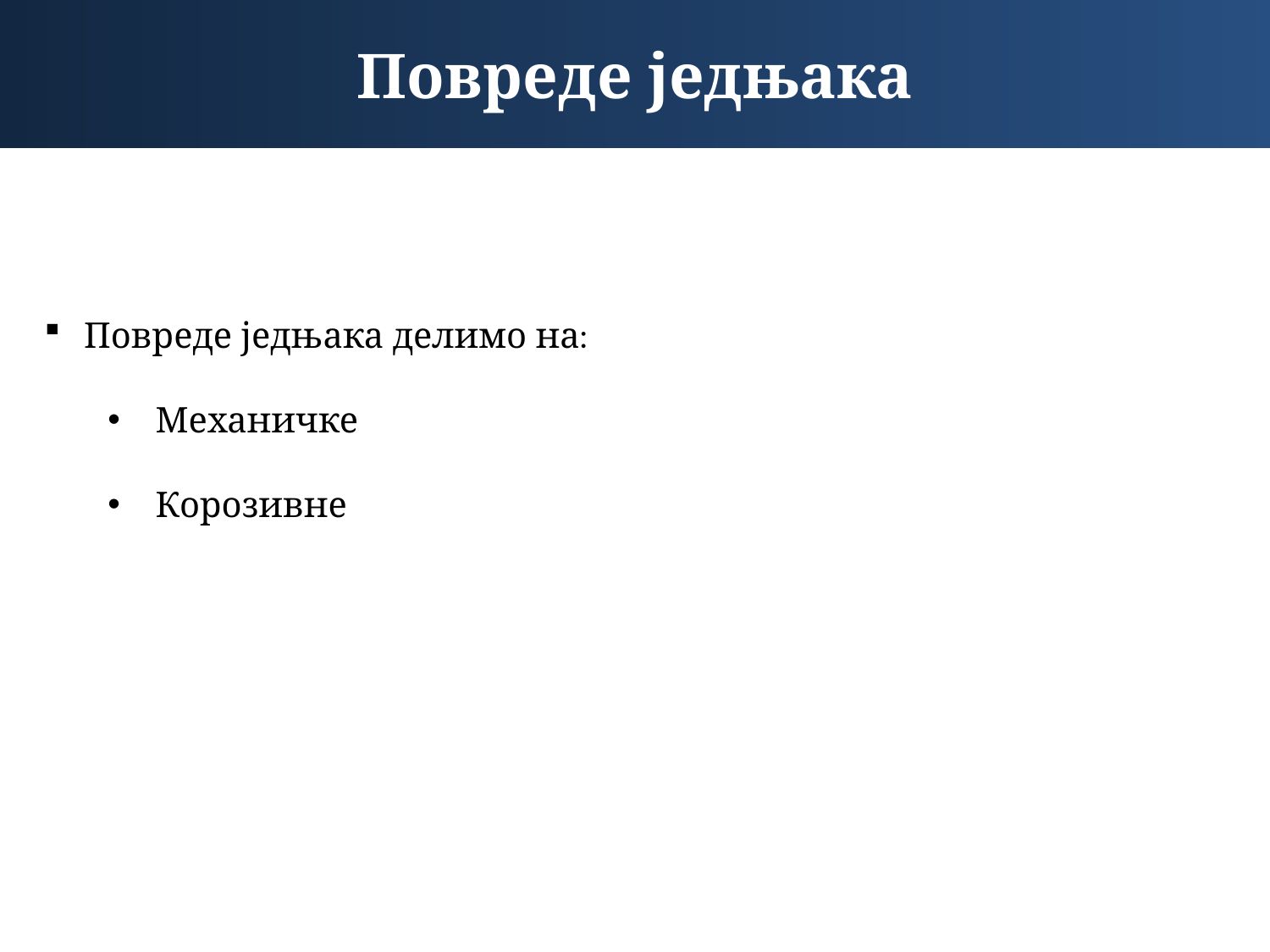

Повреде једњака

Повреде једњака делимо на:

Механичке

Корозивне